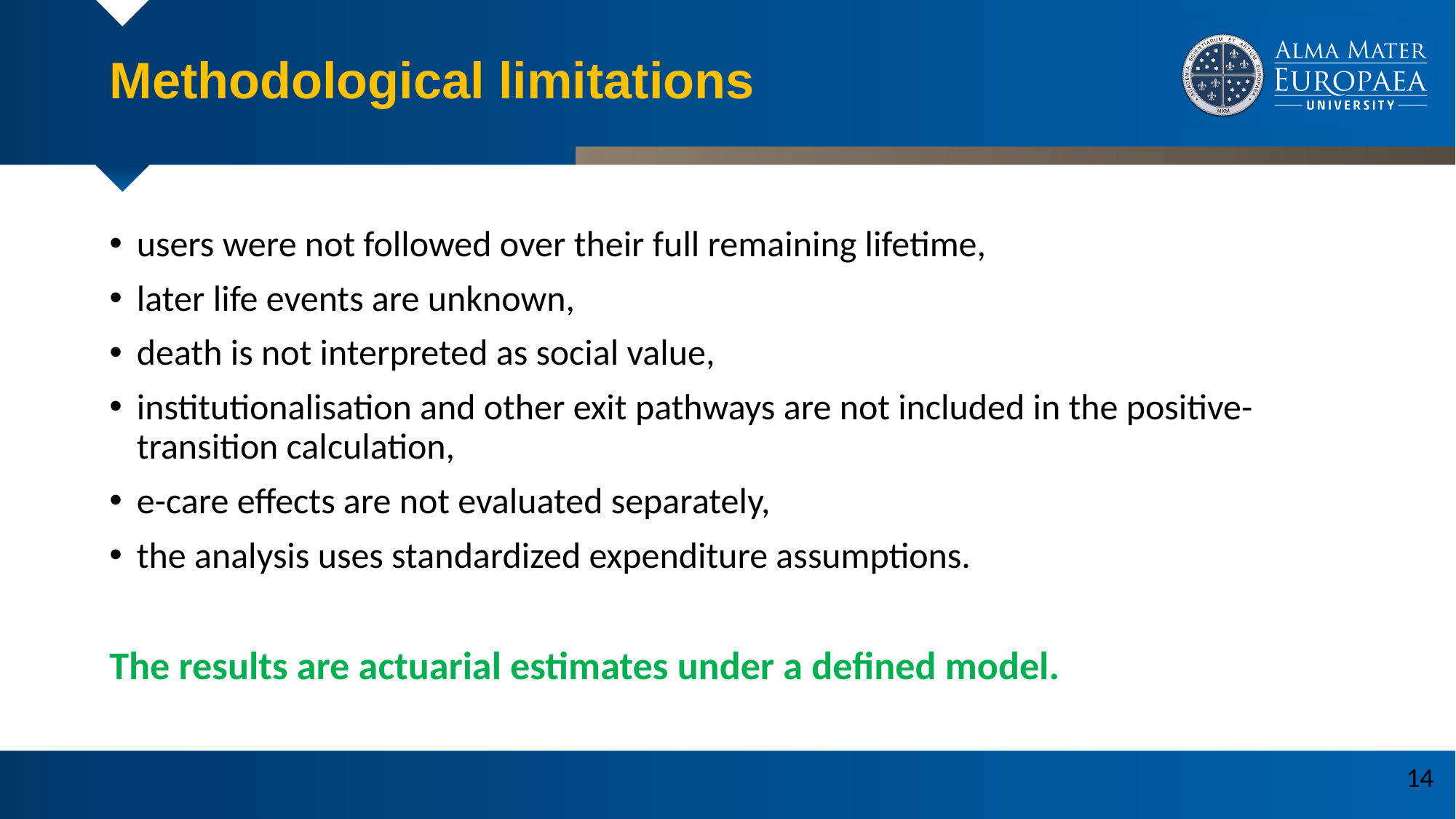

# Methodological limitations
users were not followed over their full remaining lifetime,
later life events are unknown,
death is not interpreted as social value,
institutionalisation and other exit pathways are not included in the positive-transition calculation,
e-care effects are not evaluated separately,
the analysis uses standardized expenditure assumptions.

The results are actuarial estimates under a defined model.

14